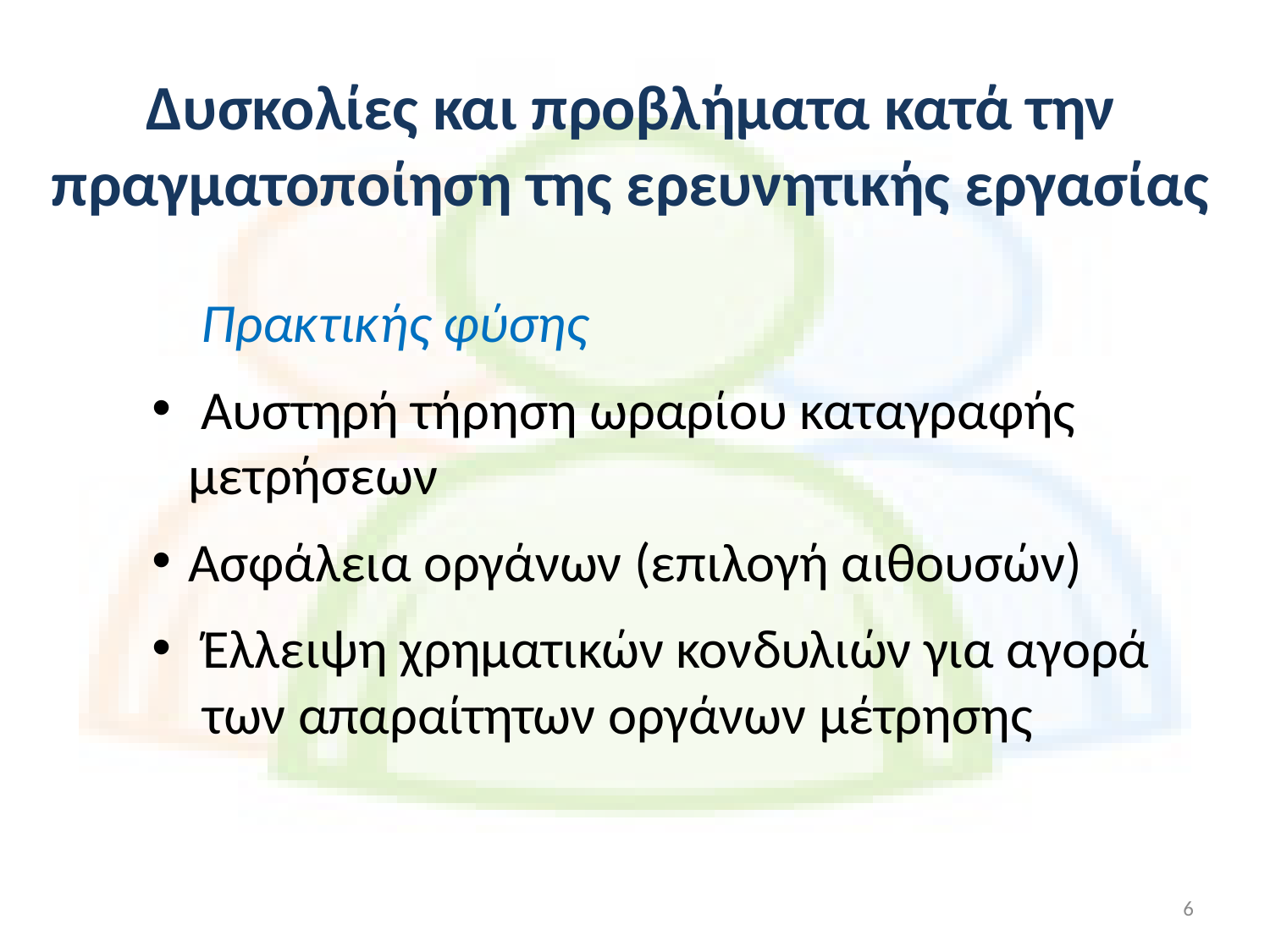

# Δυσκολίες και προβλήματα κατά την πραγματοποίηση της ερευνητικής εργασίας
    Πρακτικής φύσης
 Αυστηρή τήρηση ωραρίου καταγραφής μετρήσεων
Ασφάλεια οργάνων (επιλογή αιθουσών)
Έλλειψη χρηματικών κονδυλιών για αγορά των απαραίτητων οργάνων μέτρησης
6